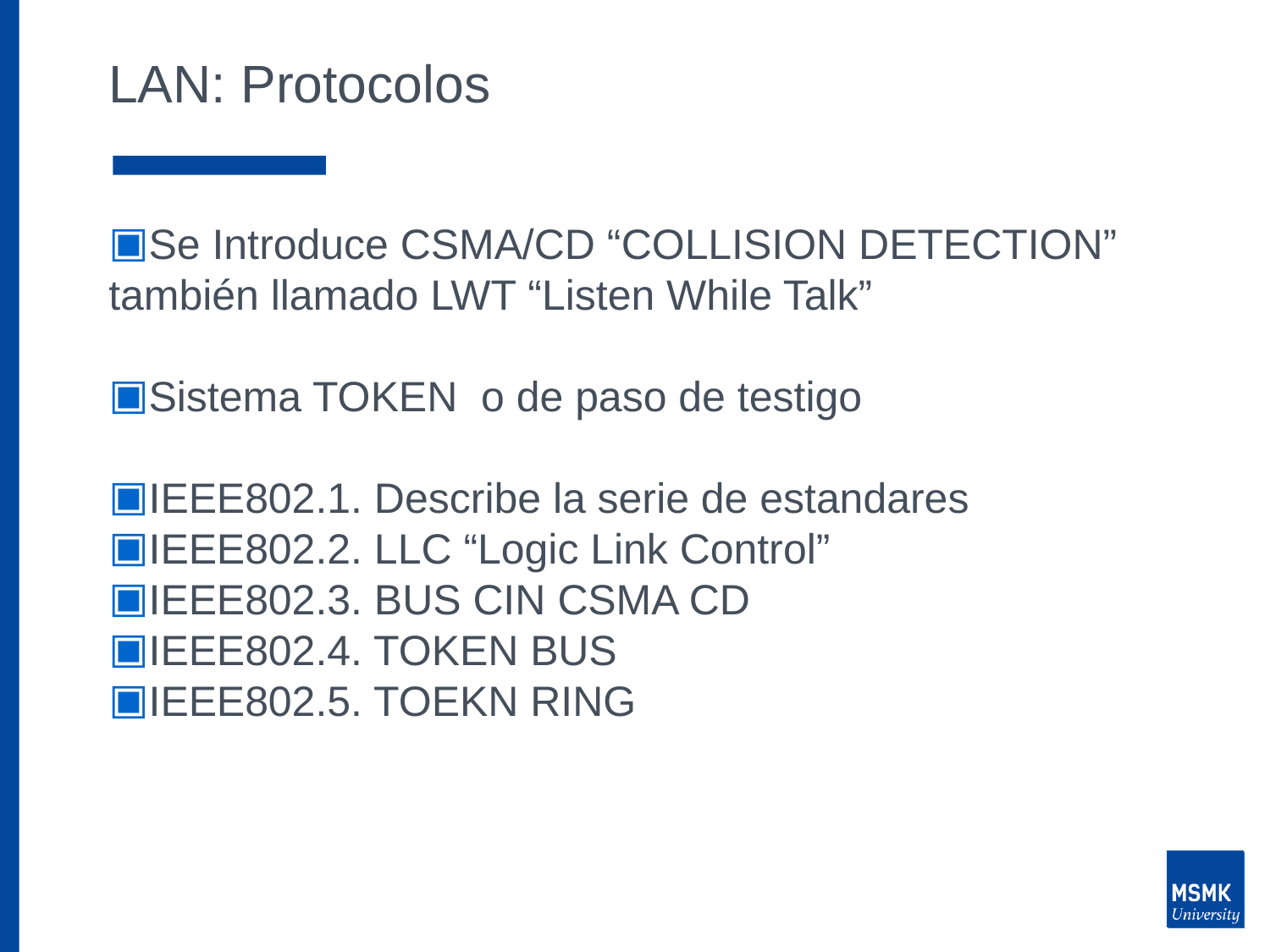

# LAN: Protocolos
Se Introduce CSMA/CD “COLLISION DETECTION” también llamado LWT “Listen While Talk”

Sistema TOKEN  o de paso de testigo

IEEE802.1. Describe la serie de estandares
IEEE802.2. LLC “Logic Link Control”
IEEE802.3. BUS CIN CSMA CD
IEEE802.4. TOKEN BUS
IEEE802.5. TOEKN RING